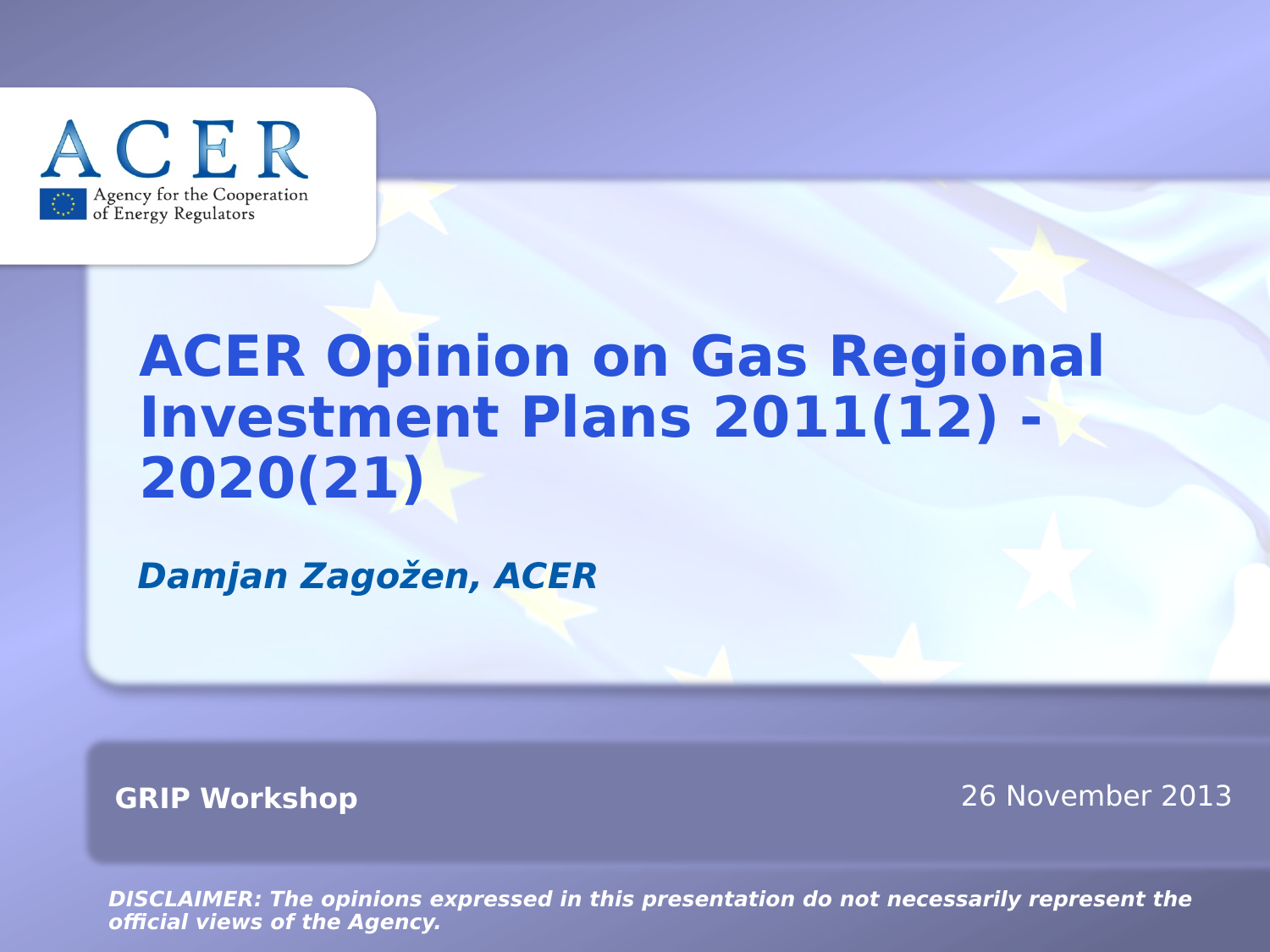

# ACER Opinion on Gas Regional Investment Plans 2011(12) - 2020(21)
Damjan Zagožen, ACER
26 November 2013
GRIP Workshop
DISCLAIMER: The opinions expressed in this presentation do not necessarily represent the official views of the Agency.